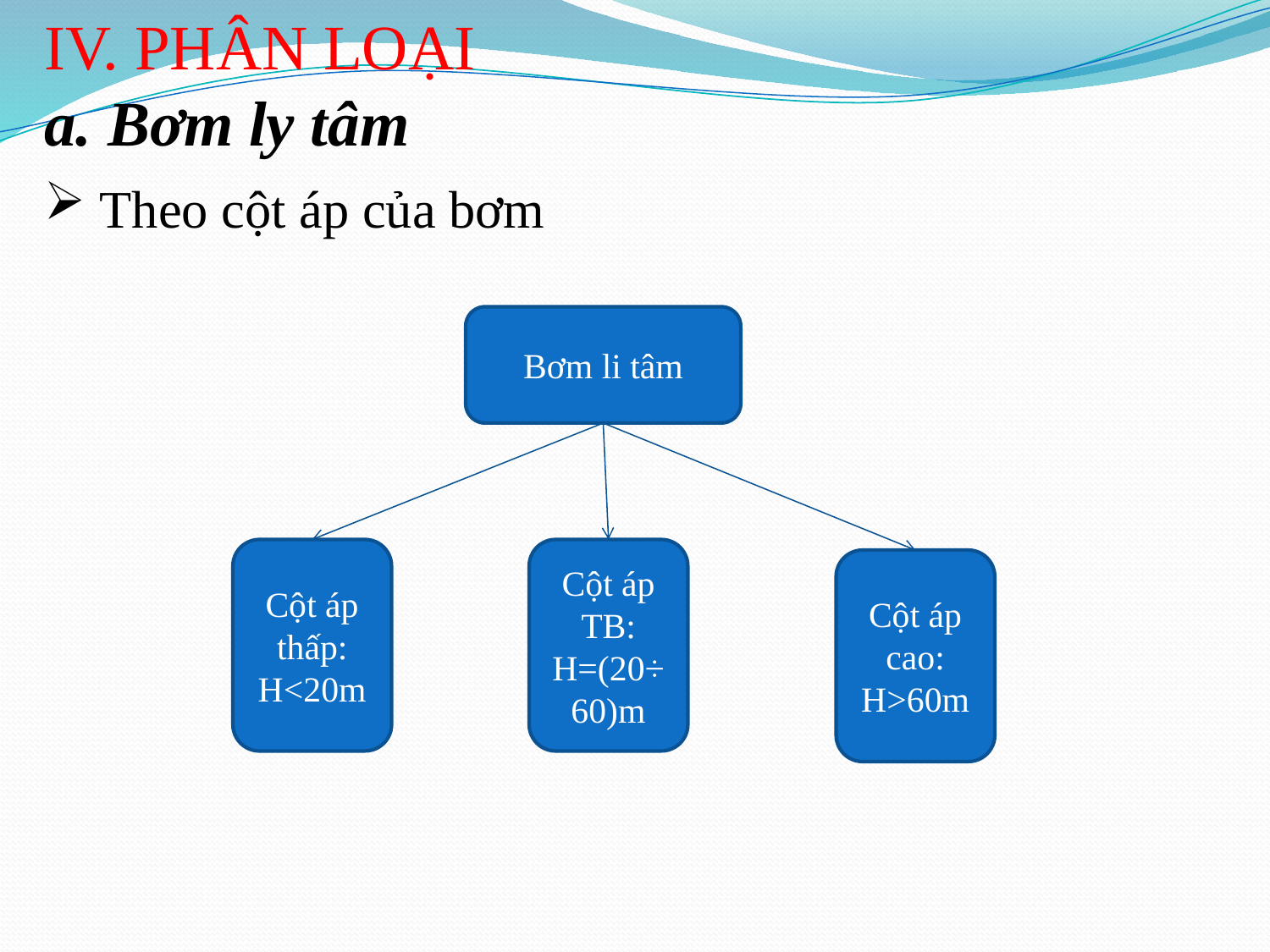

IV. PHÂN LOẠI
a. Bơm ly tâm
 Theo cột áp của bơm
Bơm li tâm
Cột áp thấp: H<20m
Cột áp TB: H=(20÷60)m
Cột áp cao: H>60m